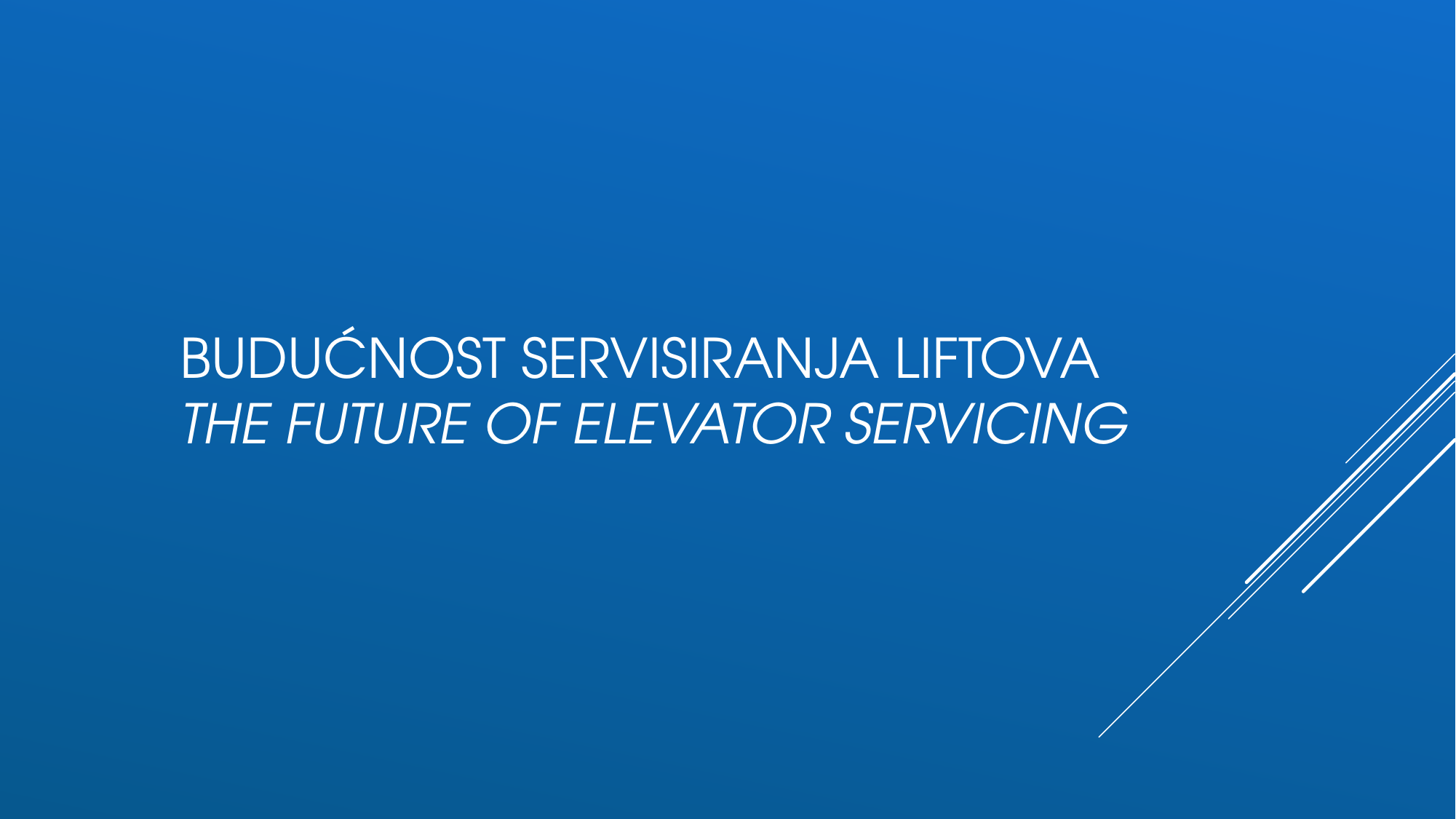

# Budućnost servisiranja liftova The future of elevator servicing